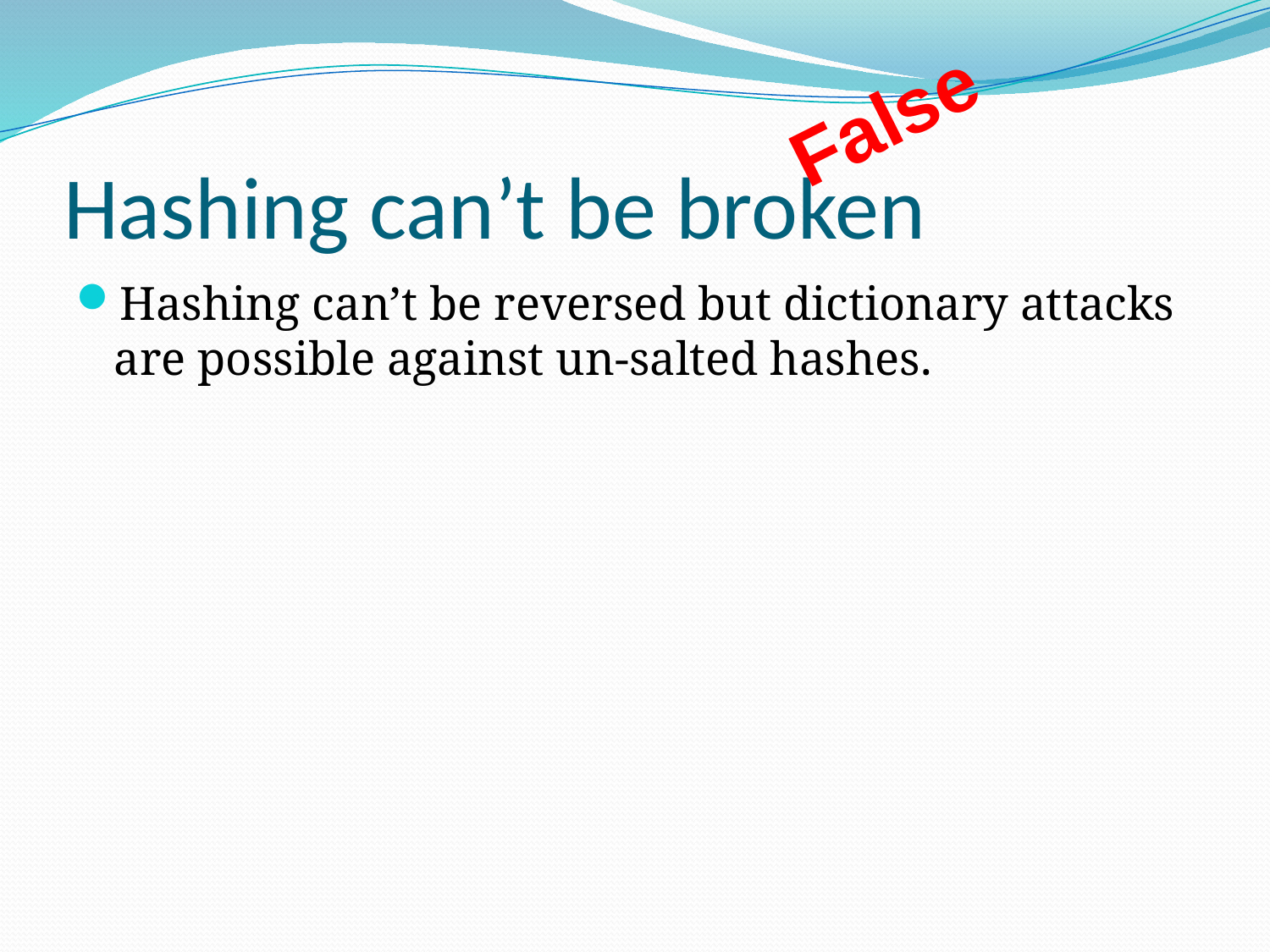

False
# Hashing can’t be broken
Hashing can’t be reversed but dictionary attacks are possible against un-salted hashes.